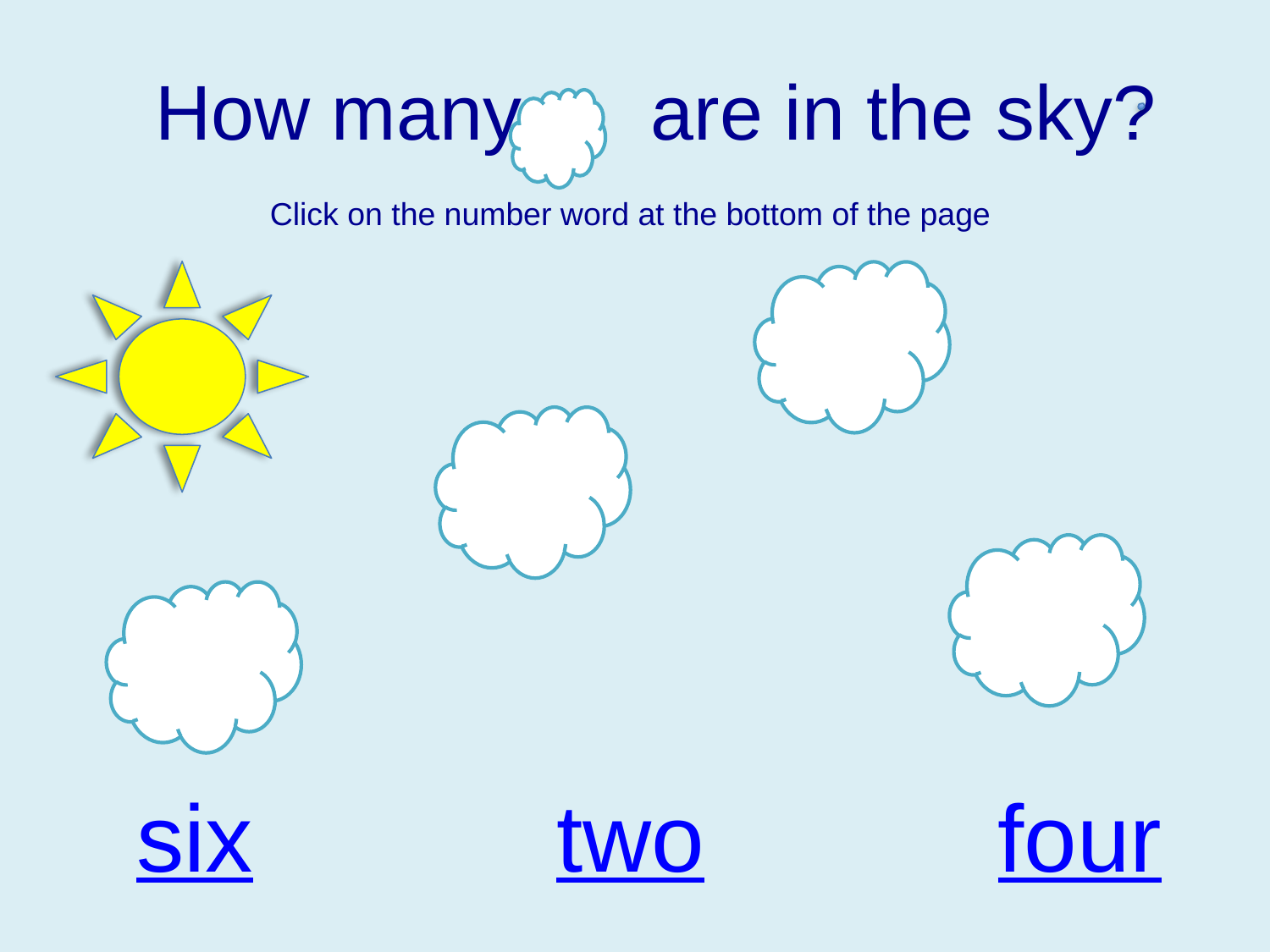

How many      are in the sky?

Click on the number word at the bottom of the page

six
two
four